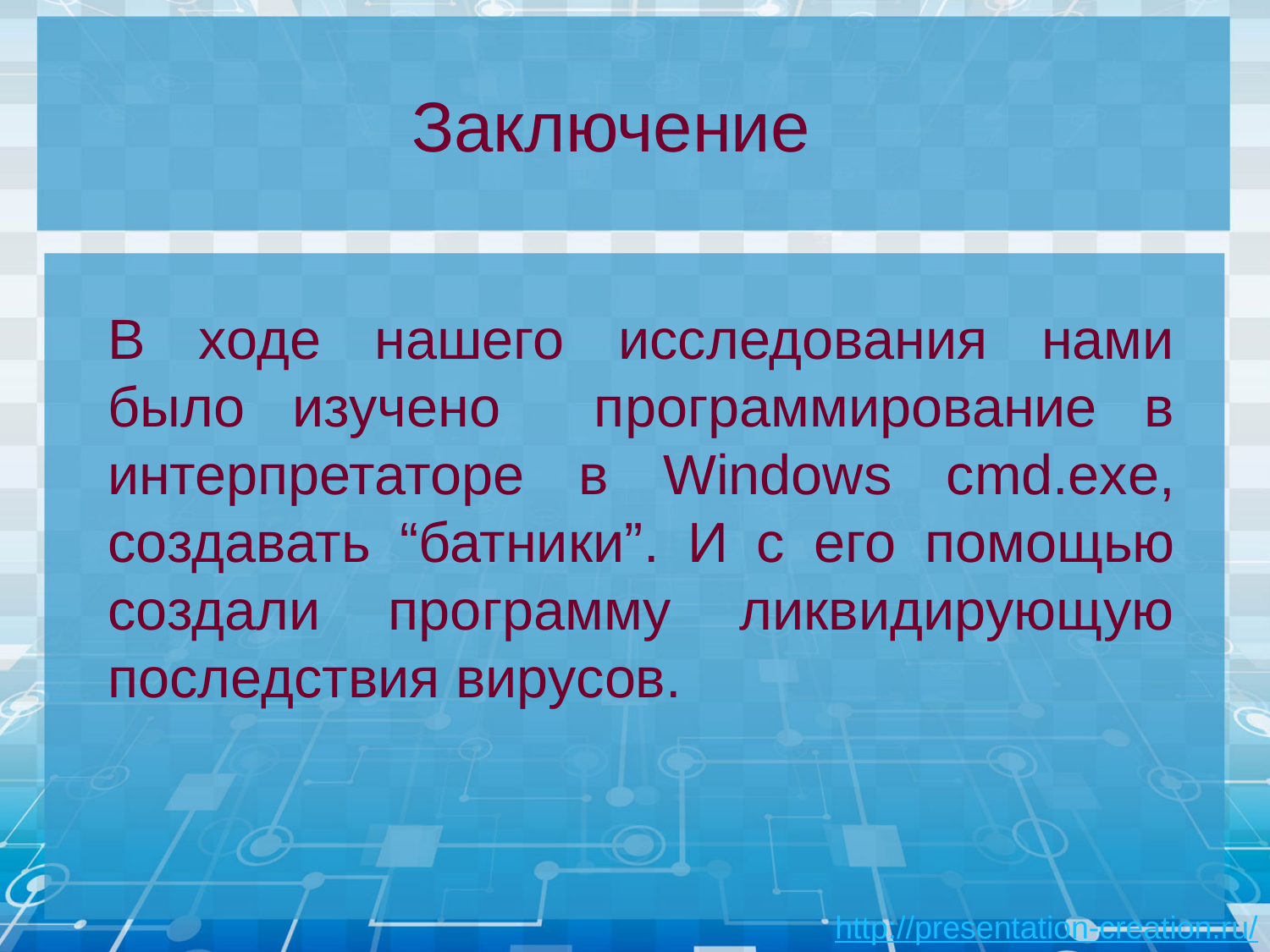

# Заключение
В ходе нашего исследования нами было изучено  программирование в интерпретаторе в Windows cmd.exe, создавать “батники”. И с его помощью создали программу ликвидирующую последствия вирусов.